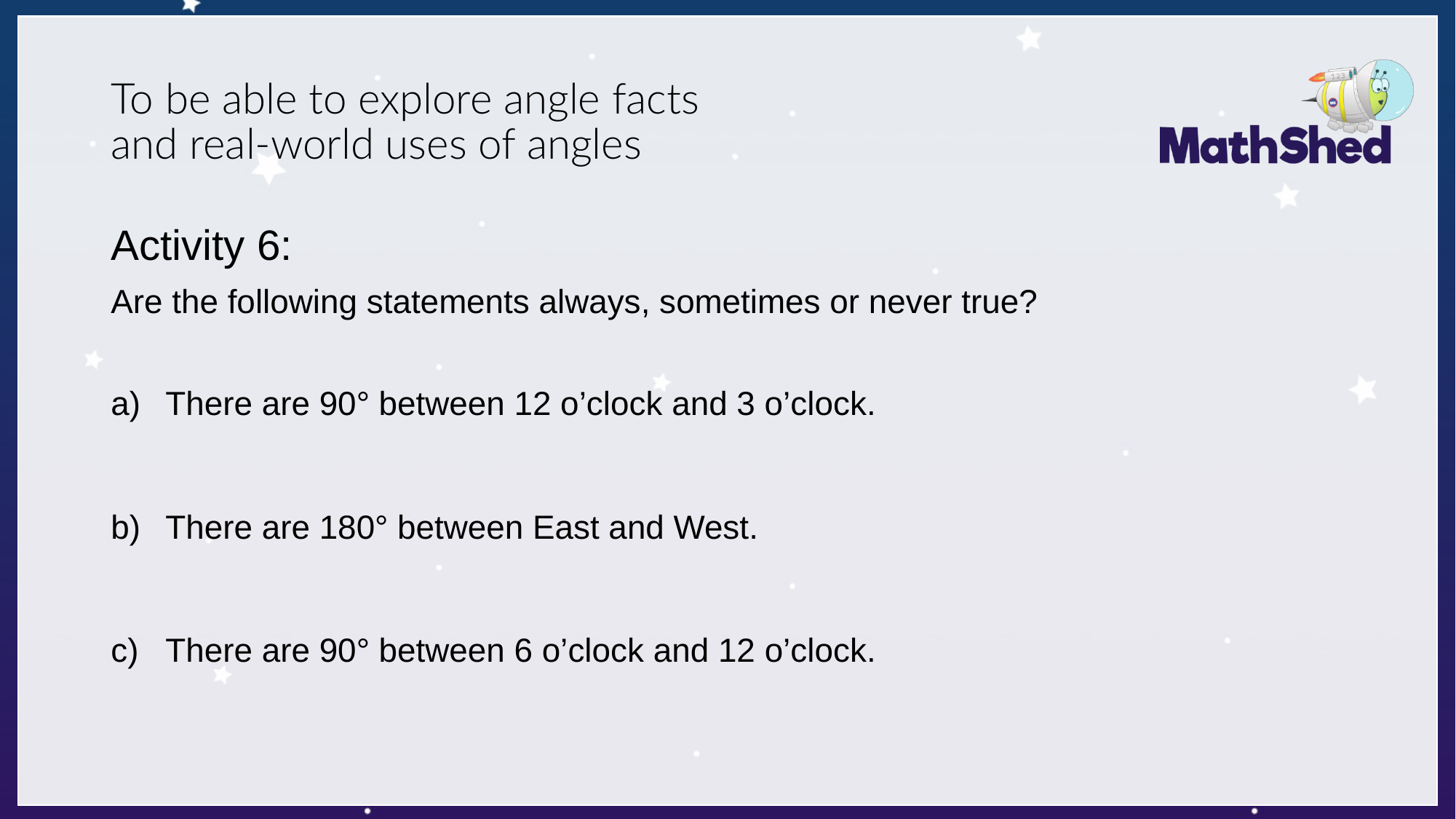

# To be able to explore angle facts and real-world uses of angles
Activity 6:
Are the following statements always, sometimes or never true?

There are 90° between 12 o’clock and 3 o’clock.
There are 180° between East and West.
There are 90° between 6 o’clock and 12 o’clock.